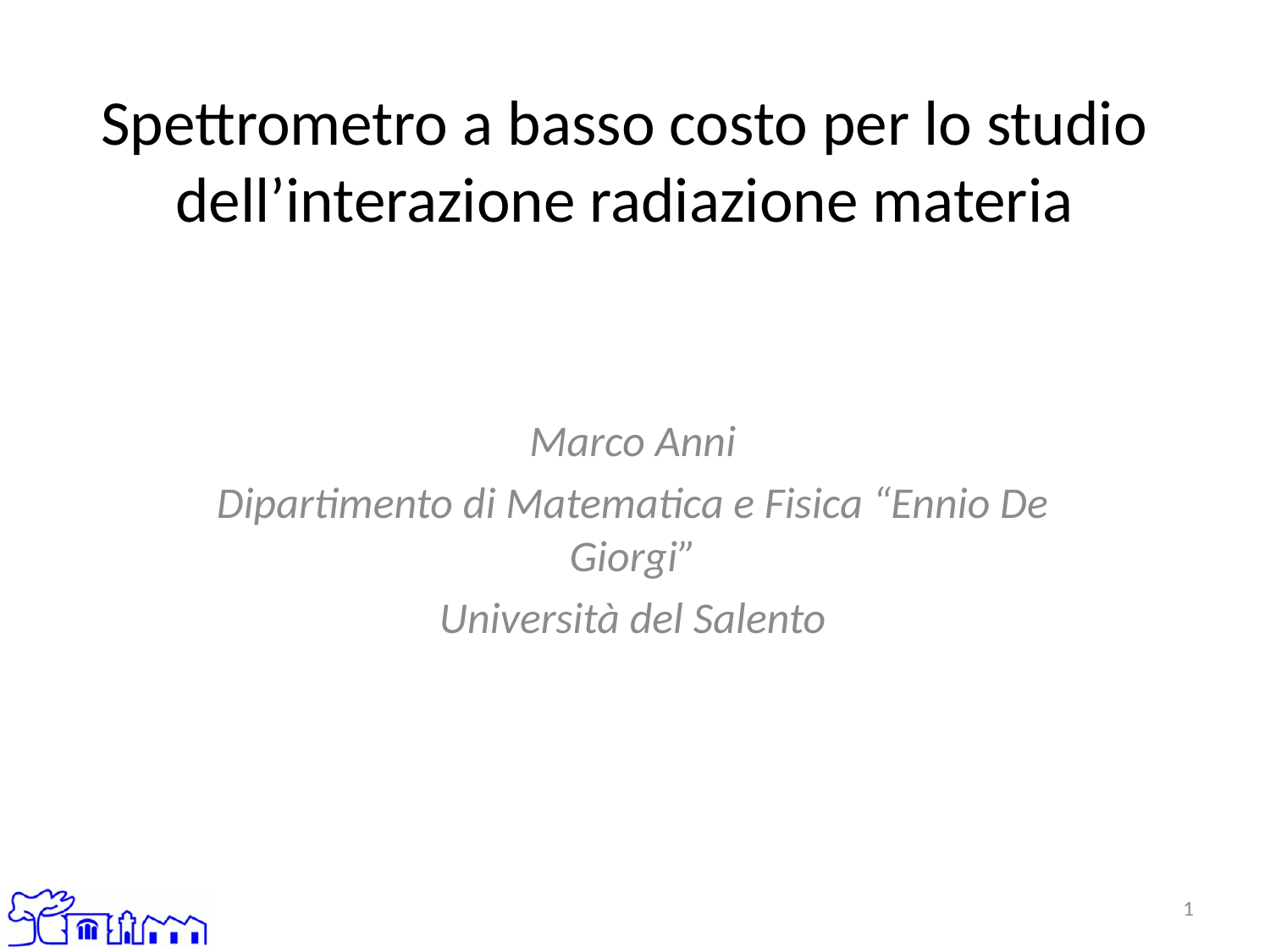

# Spettrometro a basso costo per lo studio dell’interazione radiazione materia
Marco Anni
Dipartimento di Matematica e Fisica “Ennio De Giorgi”
Università del Salento
1